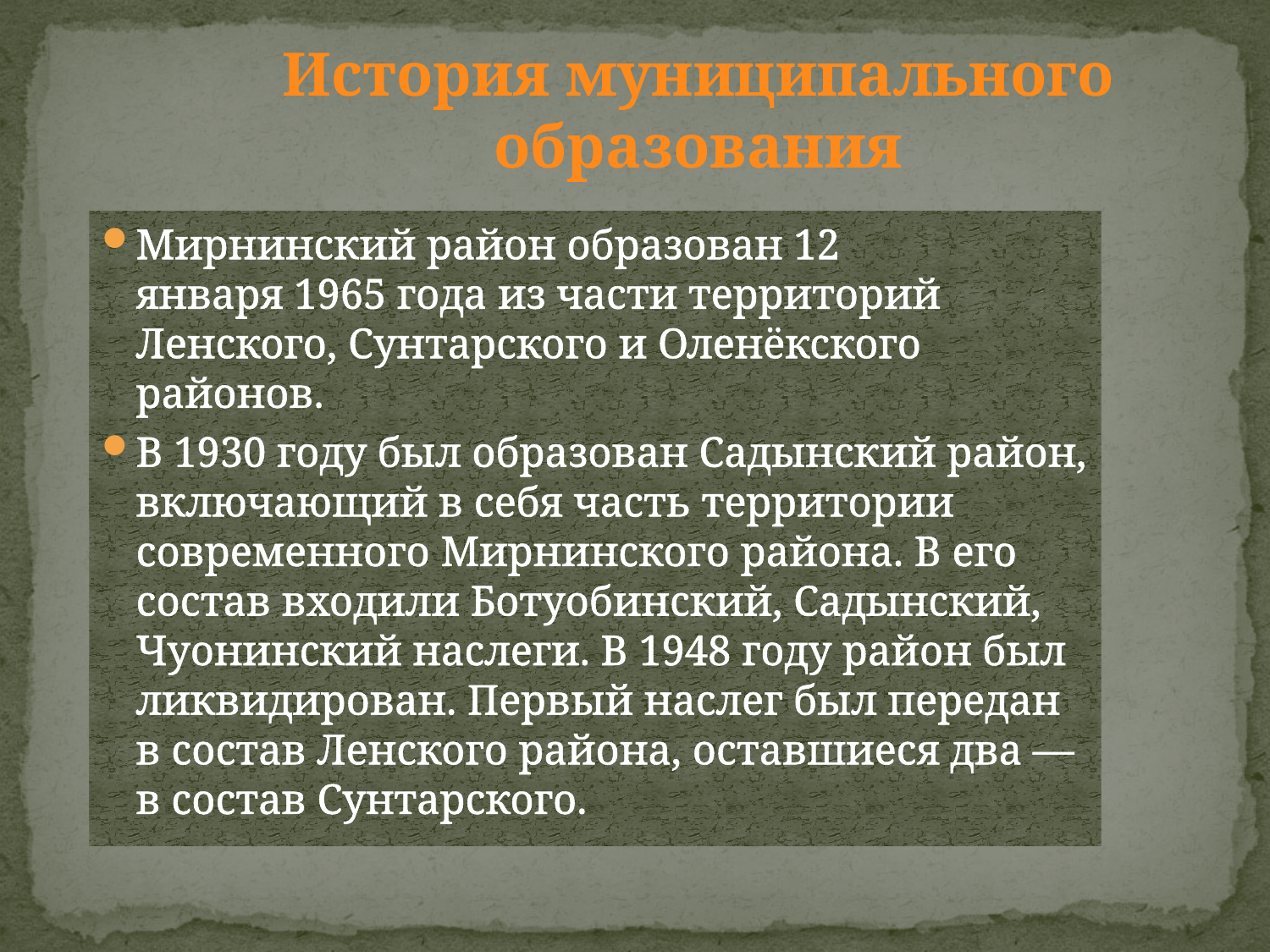

История муниципального образования
Мирнинский район образован 12 января 1965 года из части территорий Ленского, Сунтарского и Оленёкского районов.
В 1930 году был образован Садынский район, включающий в себя часть территории современного Мирнинского района. В его состав входили Ботуобинский, Садынский, Чуонинский наслеги. В 1948 году район был ликвидирован. Первый наслег был передан в состав Ленского района, оставшиеся два — в состав Сунтарского.